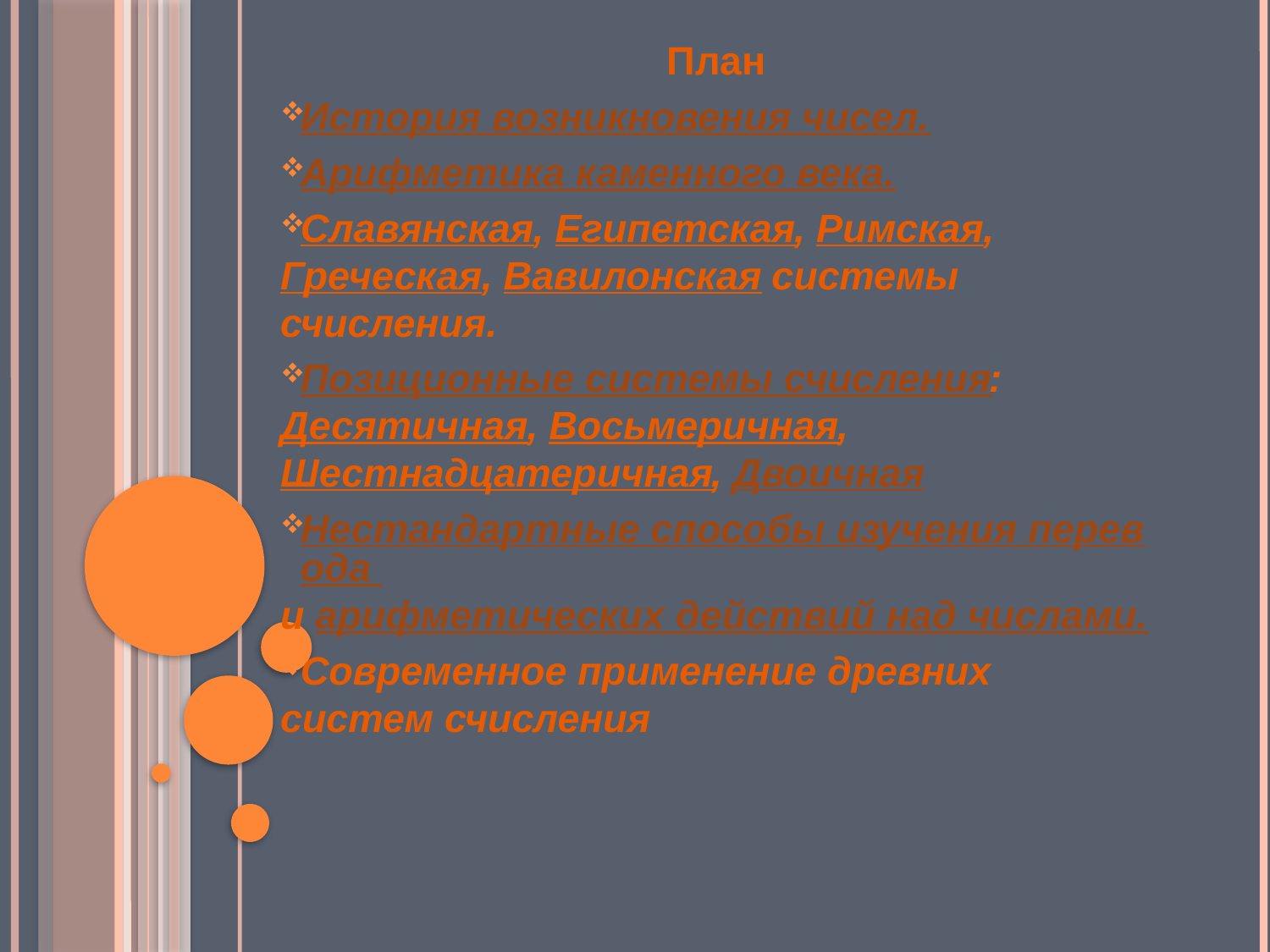

План
История возникновения чисел.
Арифметика каменного века.
Славянская, Египетская, Римская, Греческая, Вавилонская системы счисления.
Позиционные системы счисления: Десятичная, Восьмеричная, Шестнадцатеричная, Двоичная
Нестандартные способы изучения перевода и арифметических действий над числами.
Современное применение древних систем счисления